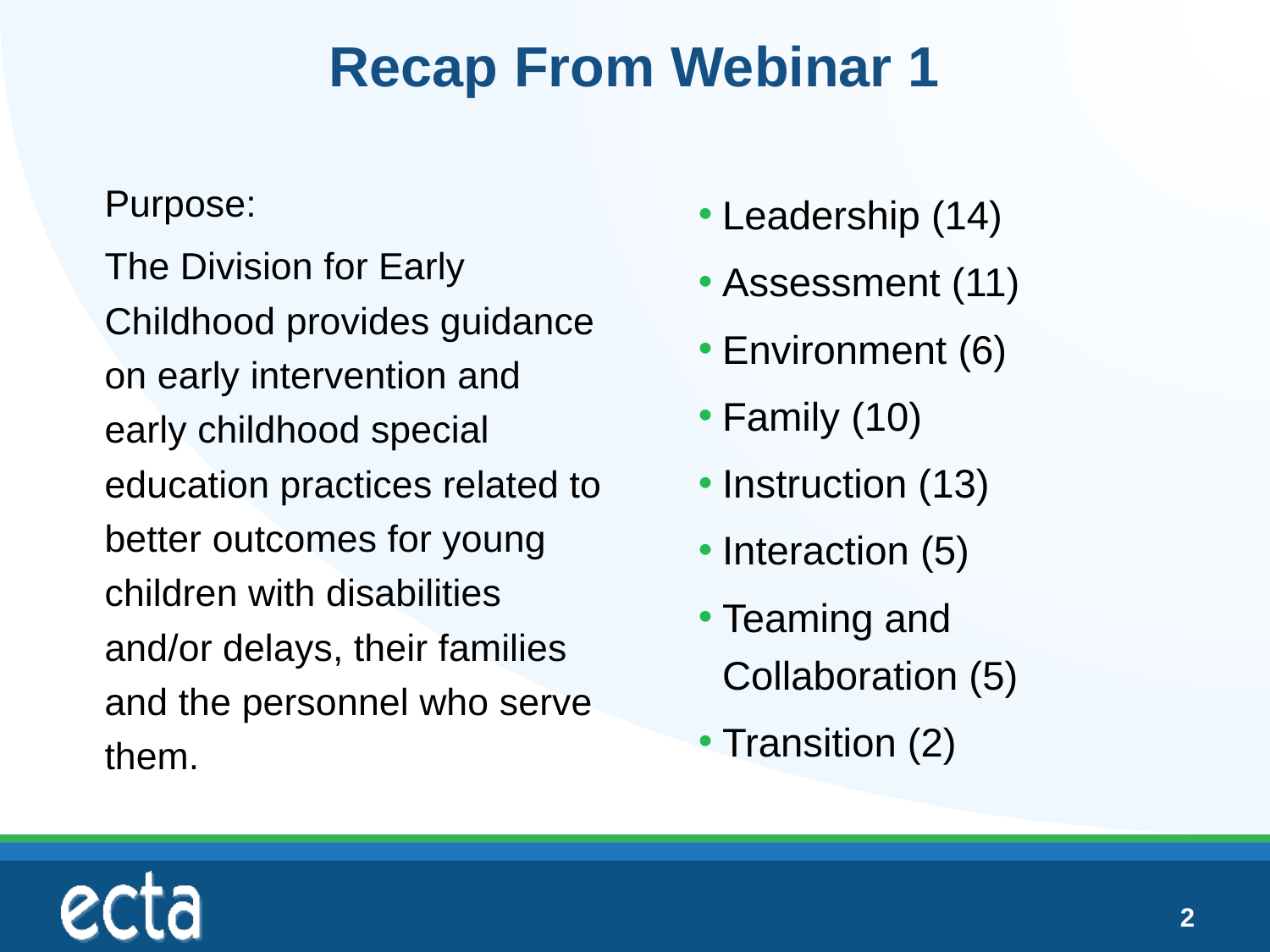

# Recap From Webinar 1
Purpose:
The Division for Early Childhood provides guidance on early intervention and early childhood special education practices related to better outcomes for young children with disabilities and/or delays, their families and the personnel who serve them.

Leadership (14)
Assessment (11)
Environment (6)
Family (10)
Instruction (13)
Interaction (5)
Teaming and Collaboration (5)
Transition (2)

2